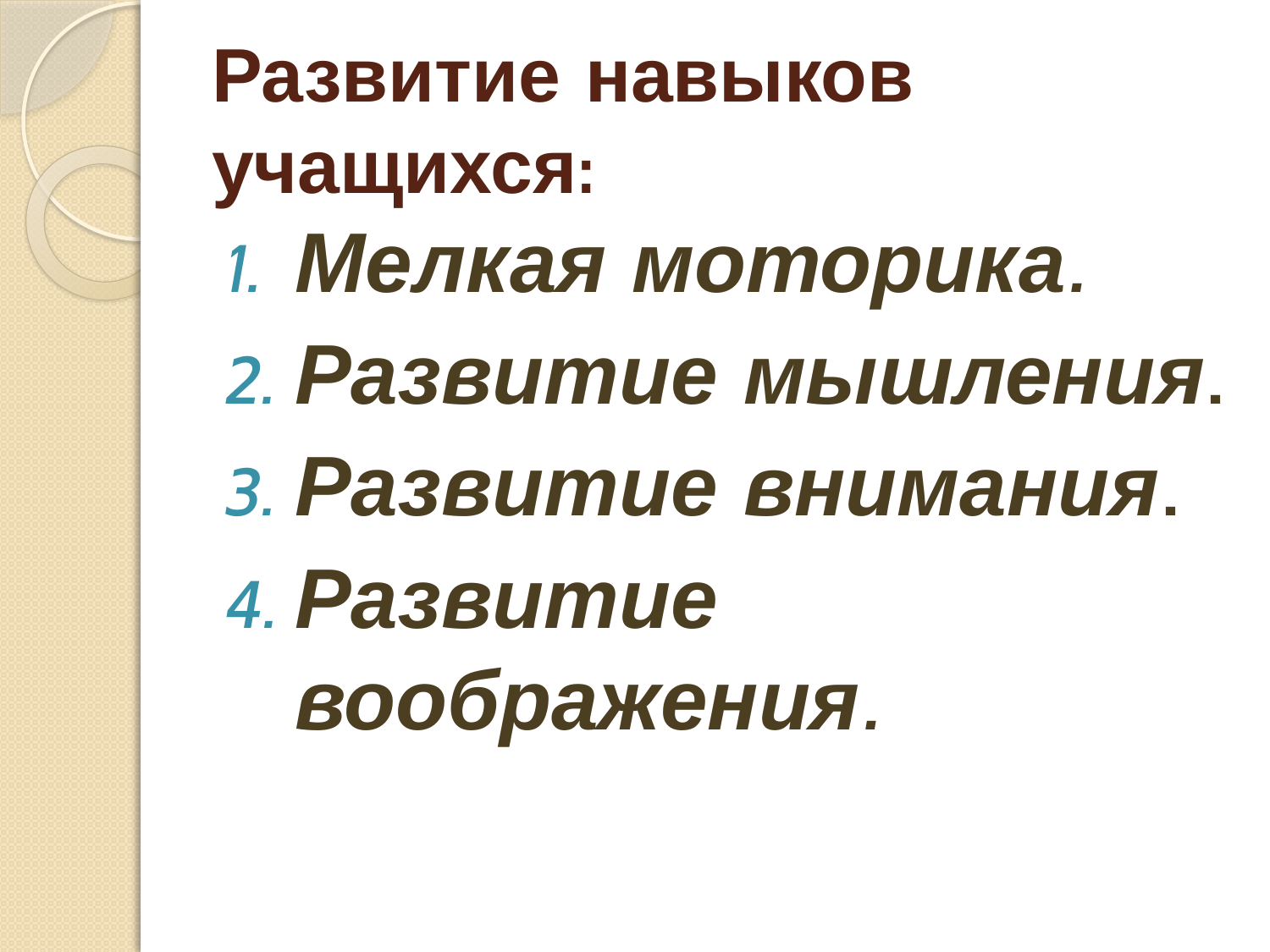

# Развитие навыков учащихся:
Мелкая моторика.
Развитие мышления.
Развитие внимания.
Развитие воображения.